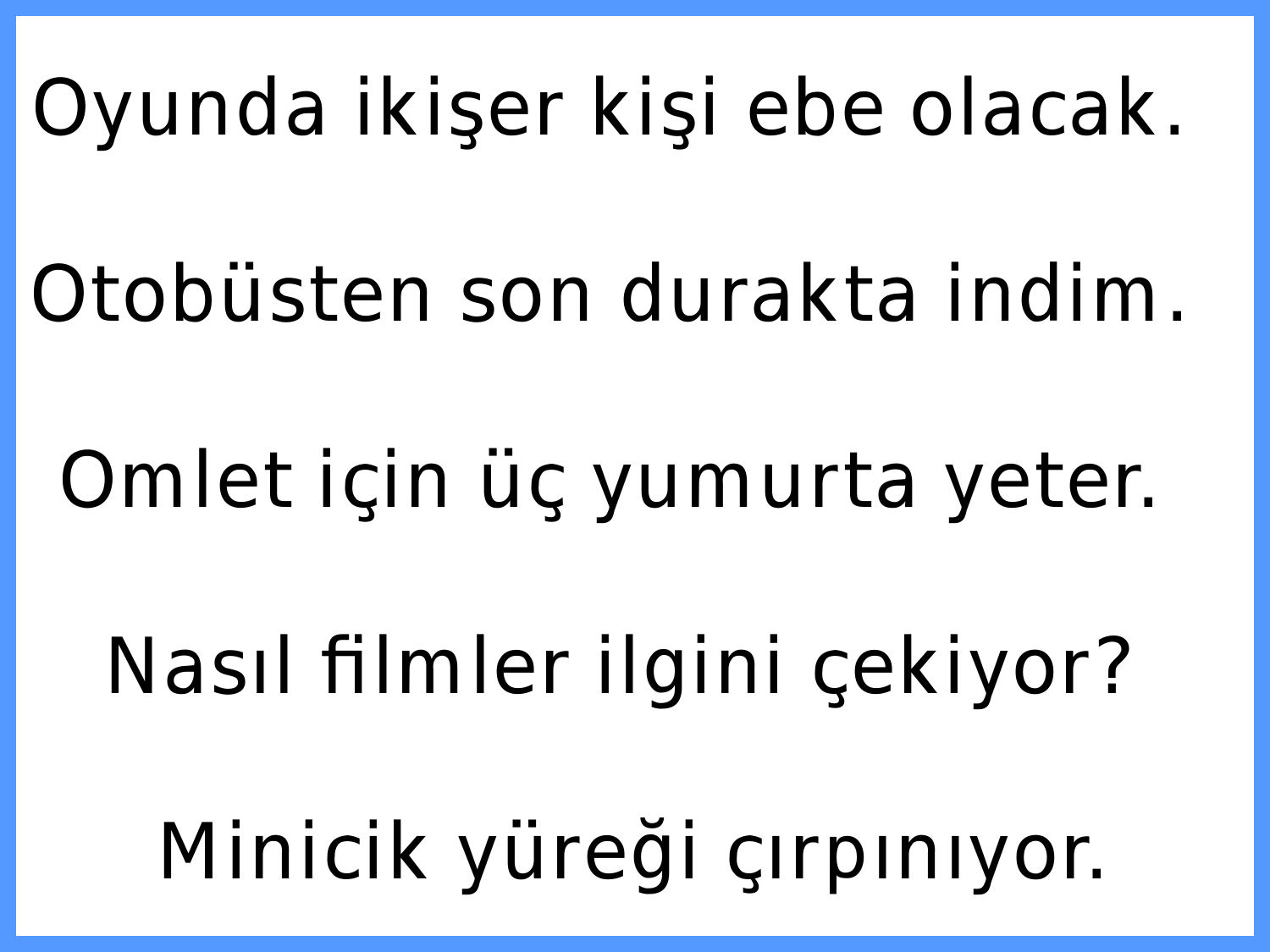

# Oyunda ikişer kişi ebe olacak. Otobüsten son durakta indim. Omlet için üç yumurta yeter. Nasıl filmler ilgini çekiyor? Minicik yüreği çırpınıyor.